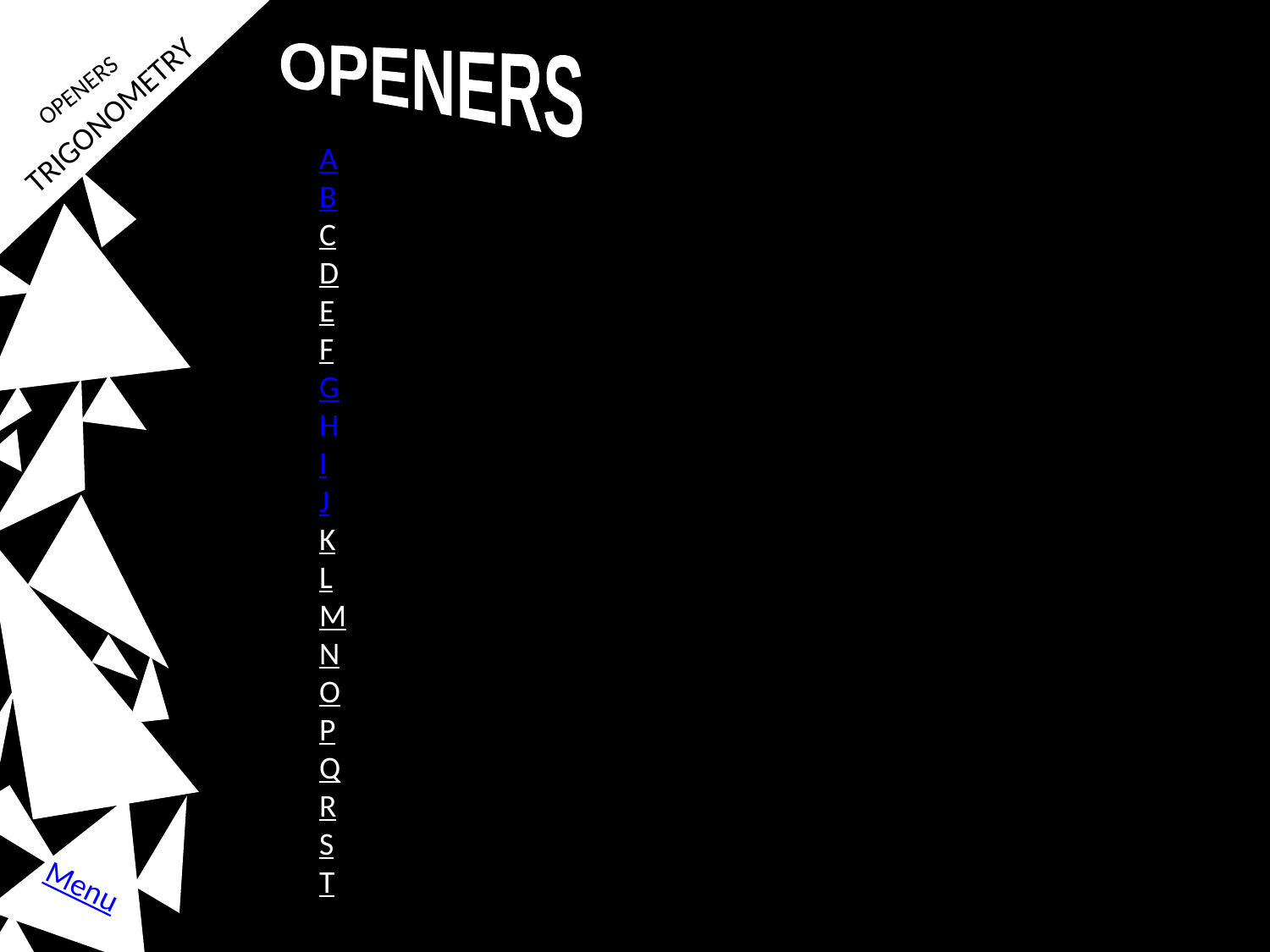

TRIGONOMETRY
OPENERS
OPENERS
A
B
C
D
E
F
G
H
I
J
K
L
M
N
O
P
Q
R
S
T
Menu